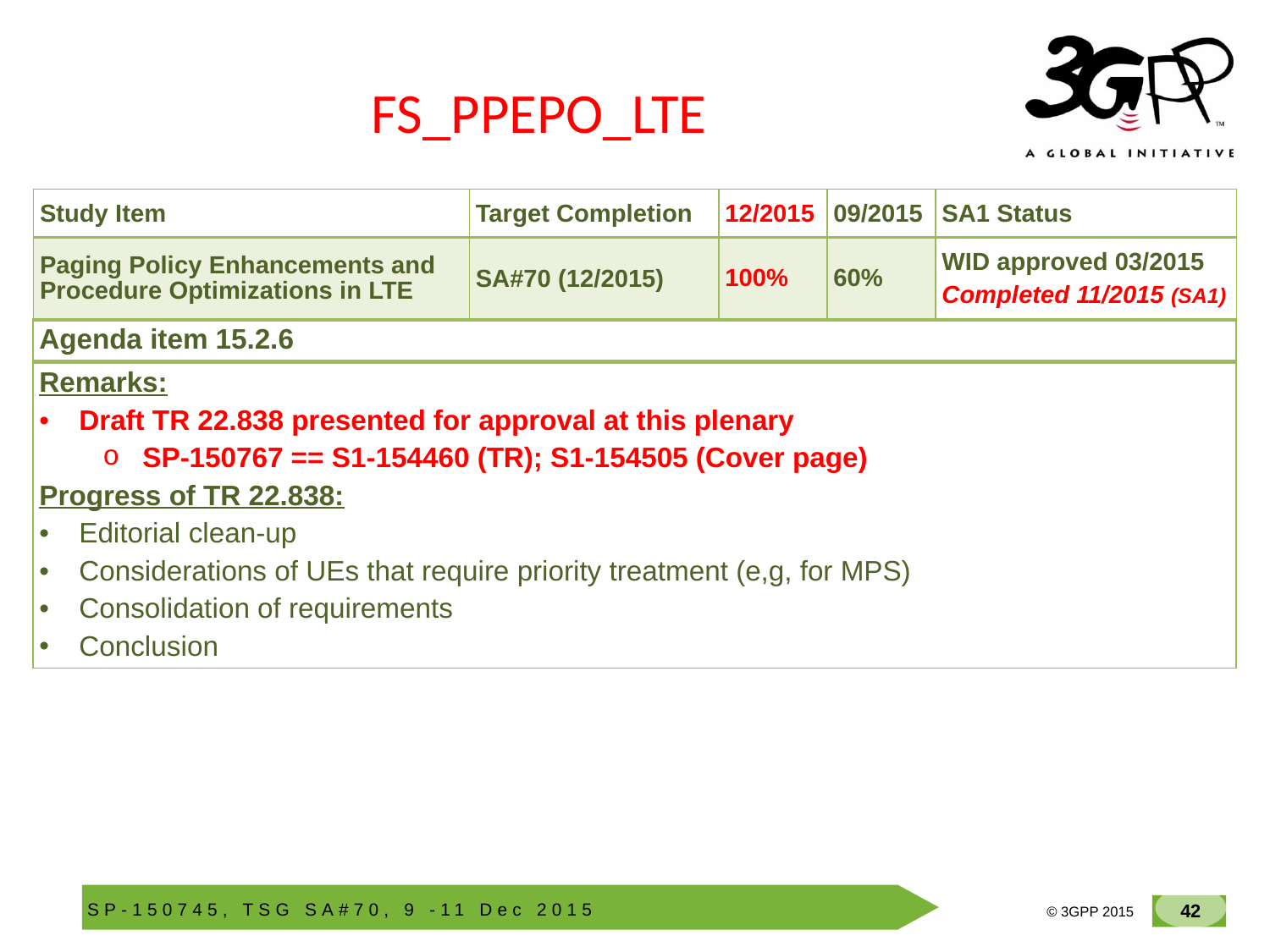

# FS_PPEPO_LTE
| Study Item | Target Completion | 12/2015 | 09/2015 | SA1 Status |
| --- | --- | --- | --- | --- |
| Paging Policy Enhancements and Procedure Optimizations in LTE | SA#70 (12/2015) | 100% | 60% | WID approved 03/2015 Completed 11/2015 (SA1) |
| Agenda item 15.2.6 |
| --- |
|  |
| Remarks: Draft TR 22.838 presented for approval at this plenary SP-150767 == S1-154460 (TR); S1-154505 (Cover page) Progress of TR 22.838: Editorial clean-up Considerations of UEs that require priority treatment (e,g, for MPS) Consolidation of requirements Conclusion |